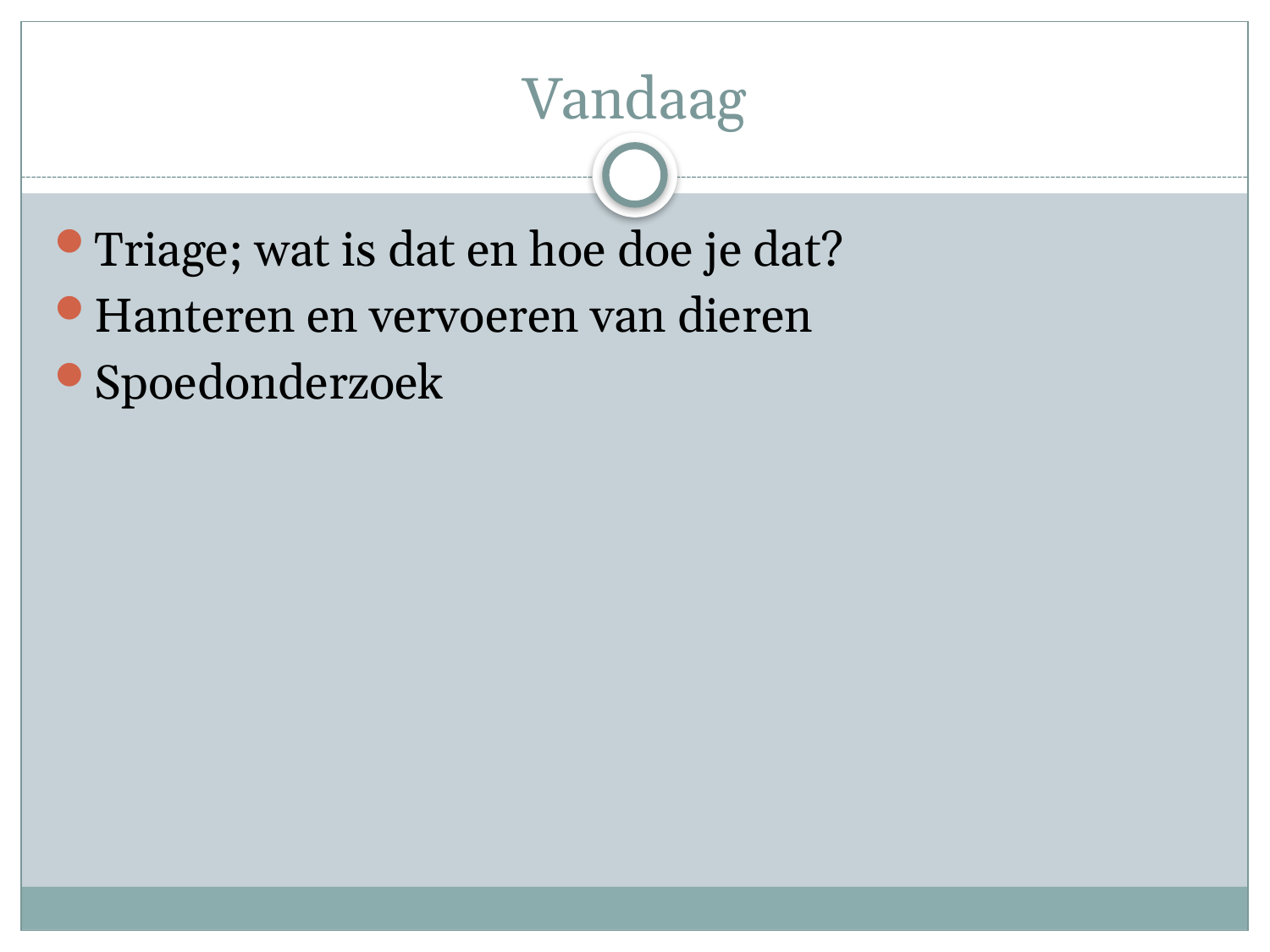

# Vandaag
Triage; wat is dat en hoe doe je dat?
Hanteren en vervoeren van dieren
Spoedonderzoek